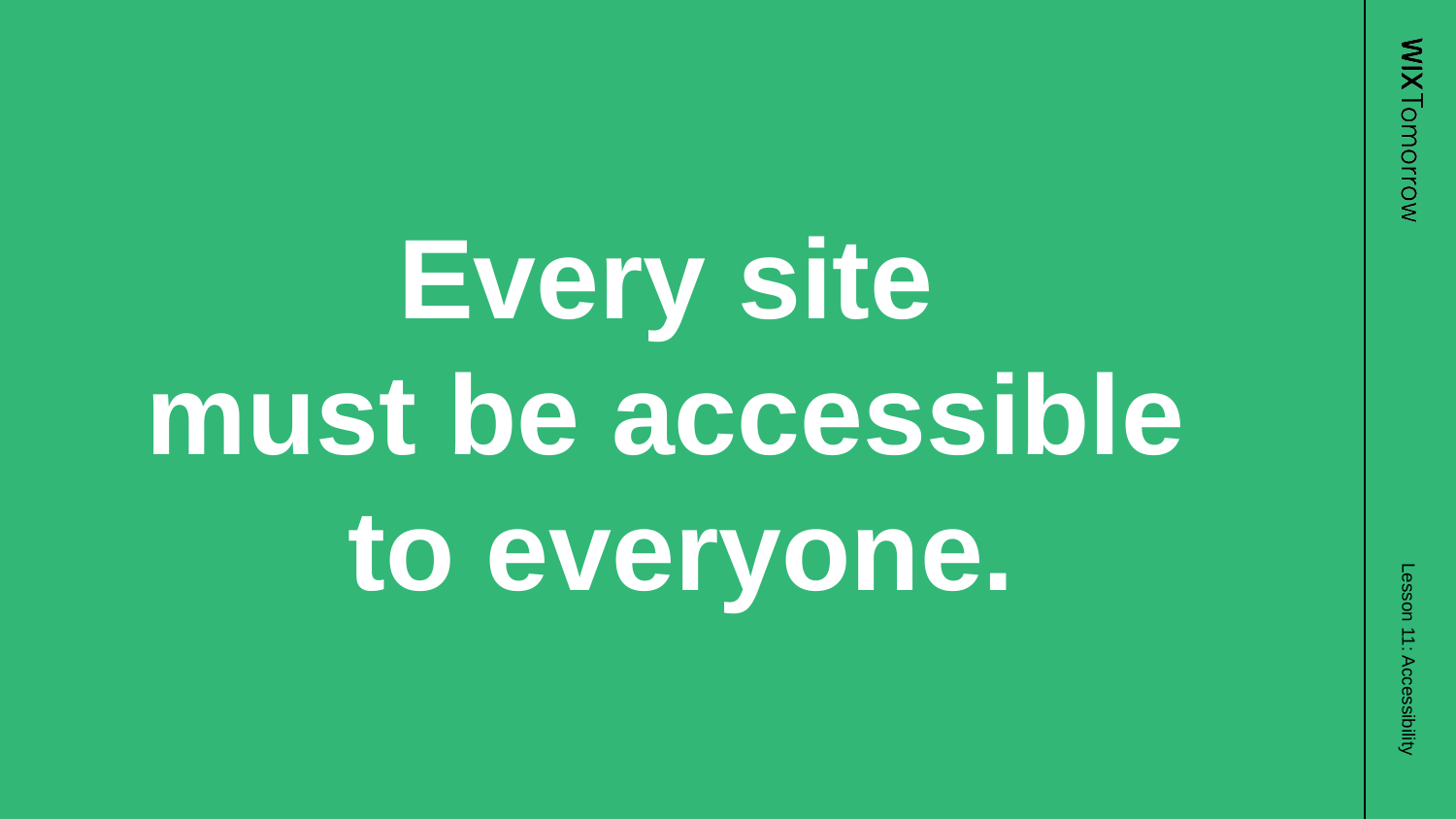

Every site
must be accessible
to everyone.